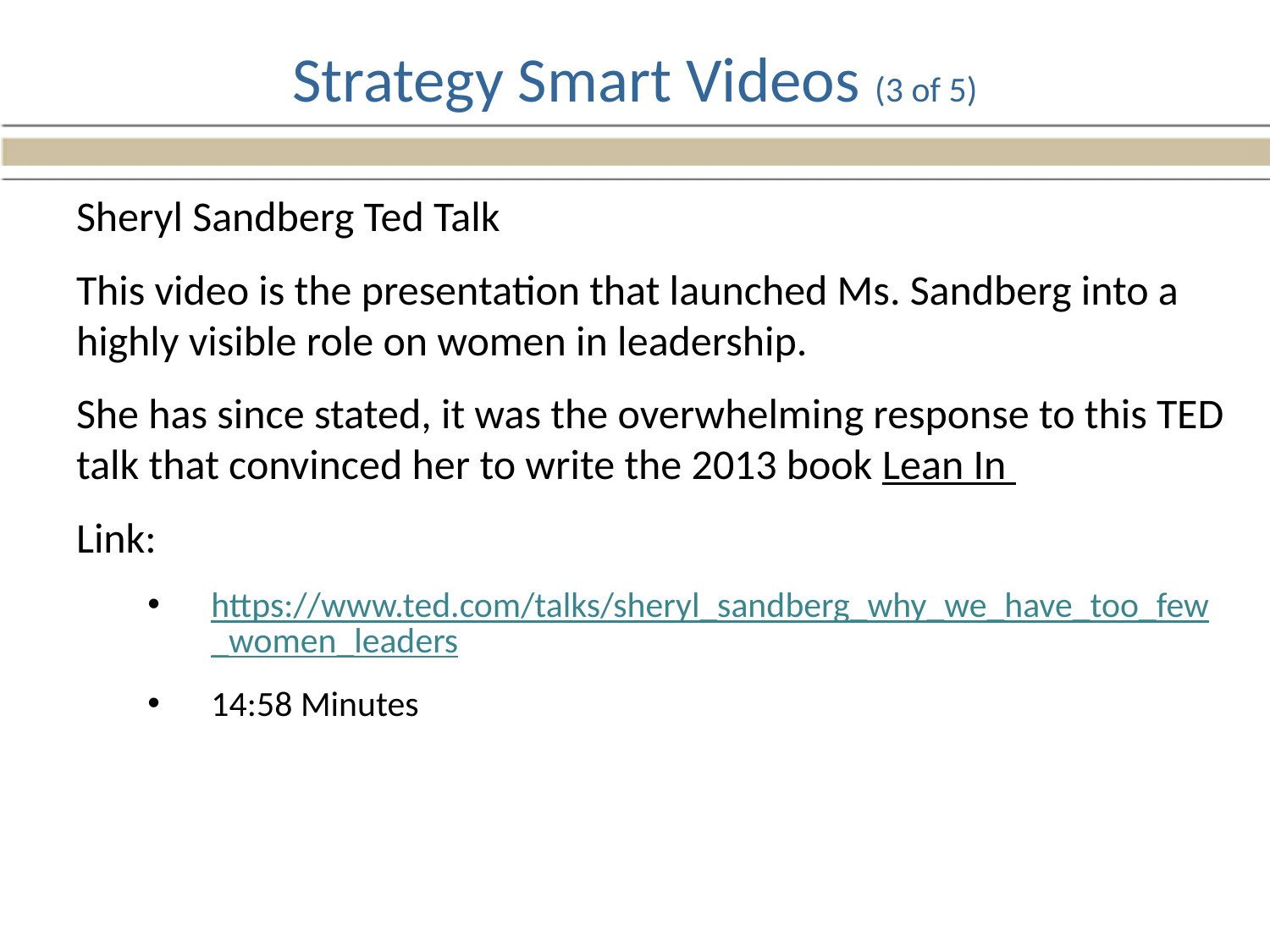

# Strategy Smart Videos (3 of 5)
Sheryl Sandberg Ted Talk
This video is the presentation that launched Ms. Sandberg into a highly visible role on women in leadership.
She has since stated, it was the overwhelming response to this TED talk that convinced her to write the 2013 book Lean In
Link:
https://www.ted.com/talks/sheryl_sandberg_why_we_have_too_few_women_leaders
14:58 Minutes